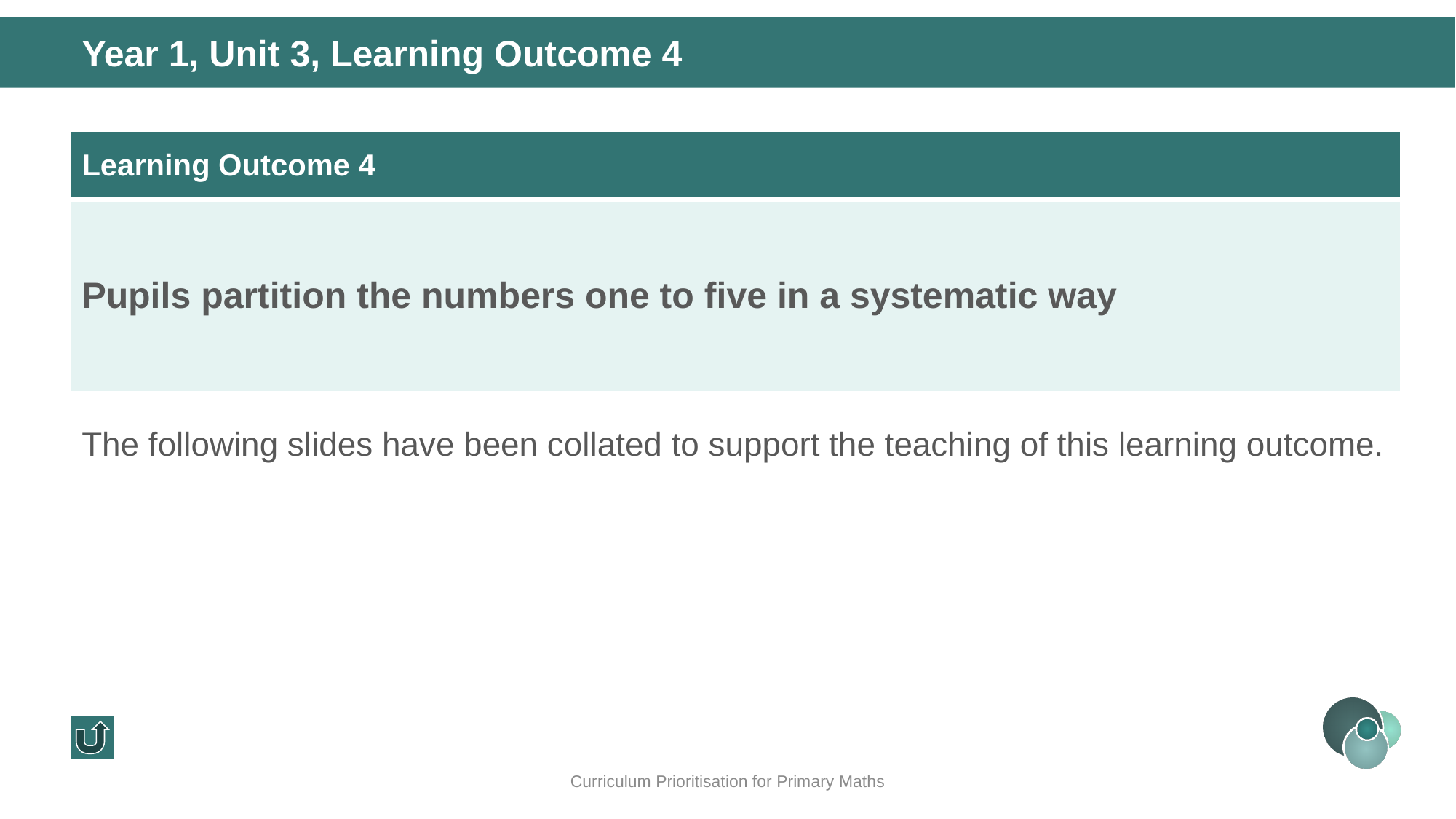

Year 1, Unit 3, Learning Outcome 4
| Learning Outcome 4 |
| --- |
| Pupils partition the numbers one to five in a systematic way |
The following slides have been collated to support the teaching of this learning outcome.

Curriculum Prioritisation for Primary Maths